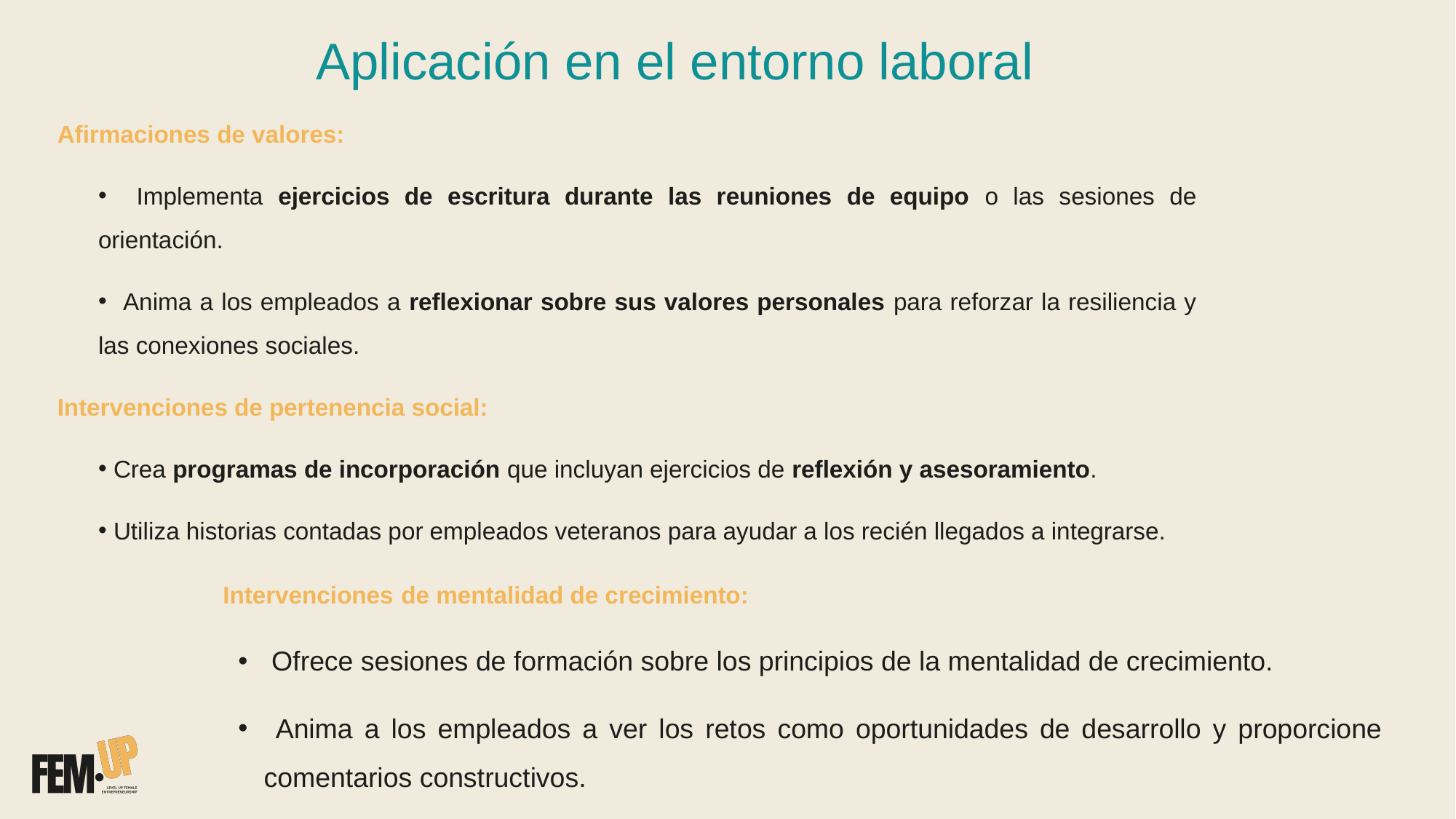

# Aplicación en el entorno laboral
Afirmaciones de valores:
  Implementa ejercicios de escritura durante las reuniones de equipo o las sesiones de orientación.
  Anima a los empleados a reflexionar sobre sus valores personales para reforzar la resiliencia y las conexiones sociales.
Intervenciones de pertenencia social:
 Crea programas de incorporación que incluyan ejercicios de reflexión y asesoramiento.
 Utiliza historias contadas por empleados veteranos para ayudar a los recién llegados a integrarse.
Intervenciones de mentalidad de crecimiento:
 Ofrece sesiones de formación sobre los principios de la mentalidad de crecimiento.
 Anima a los empleados a ver los retos como oportunidades de desarrollo y proporcione comentarios constructivos.